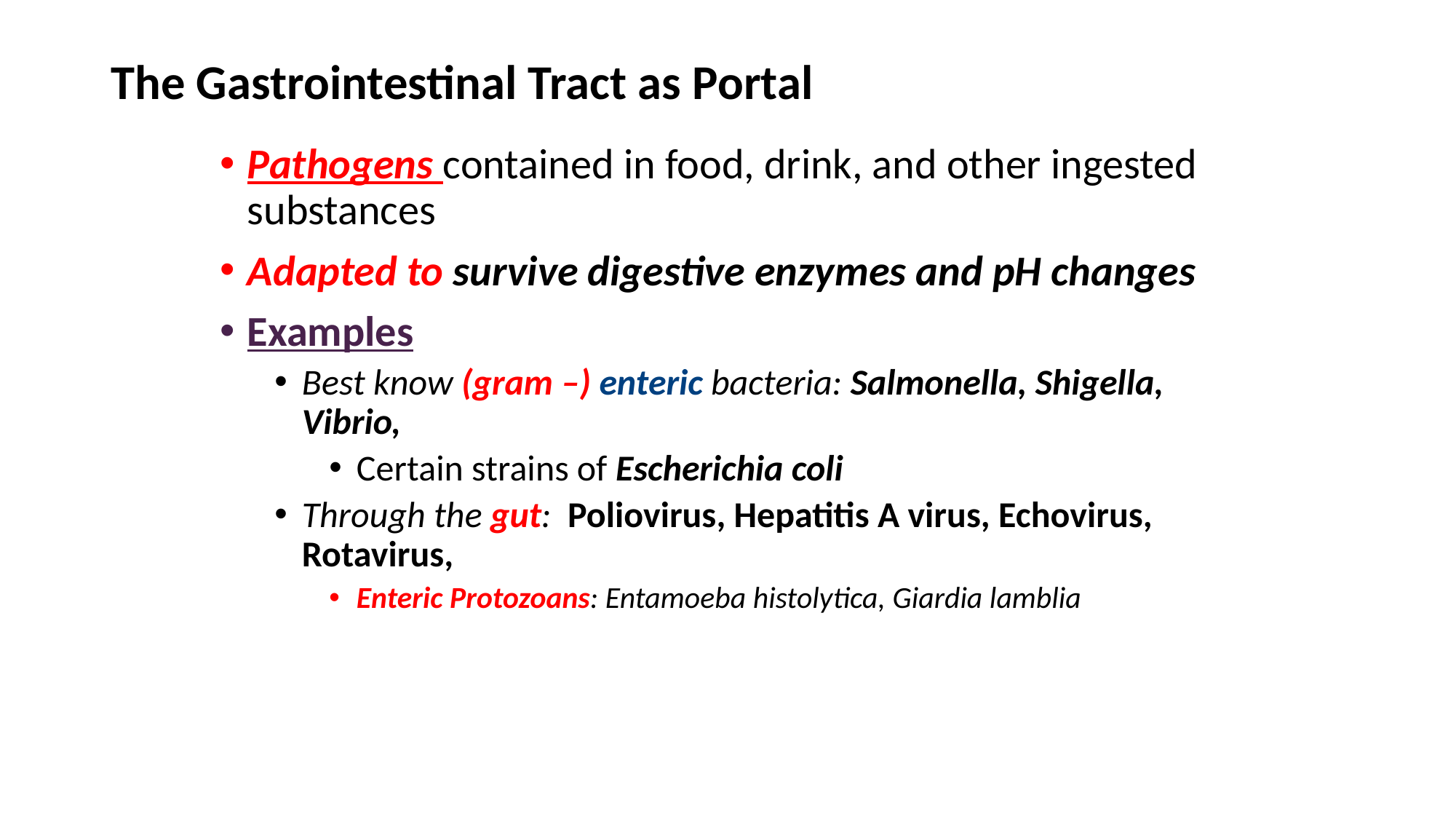

# The Gastrointestinal Tract as Portal
Pathogens contained in food, drink, and other ingested substances
Adapted to survive digestive enzymes and pH changes
Examples
Best know (gram –) enteric bacteria: Salmonella, Shigella, Vibrio,
Certain strains of Escherichia coli
Through the gut:  Poliovirus, Hepatitis A virus, Echovirus, Rotavirus,
Enteric Protozoans: Entamoeba histolytica, Giardia lamblia